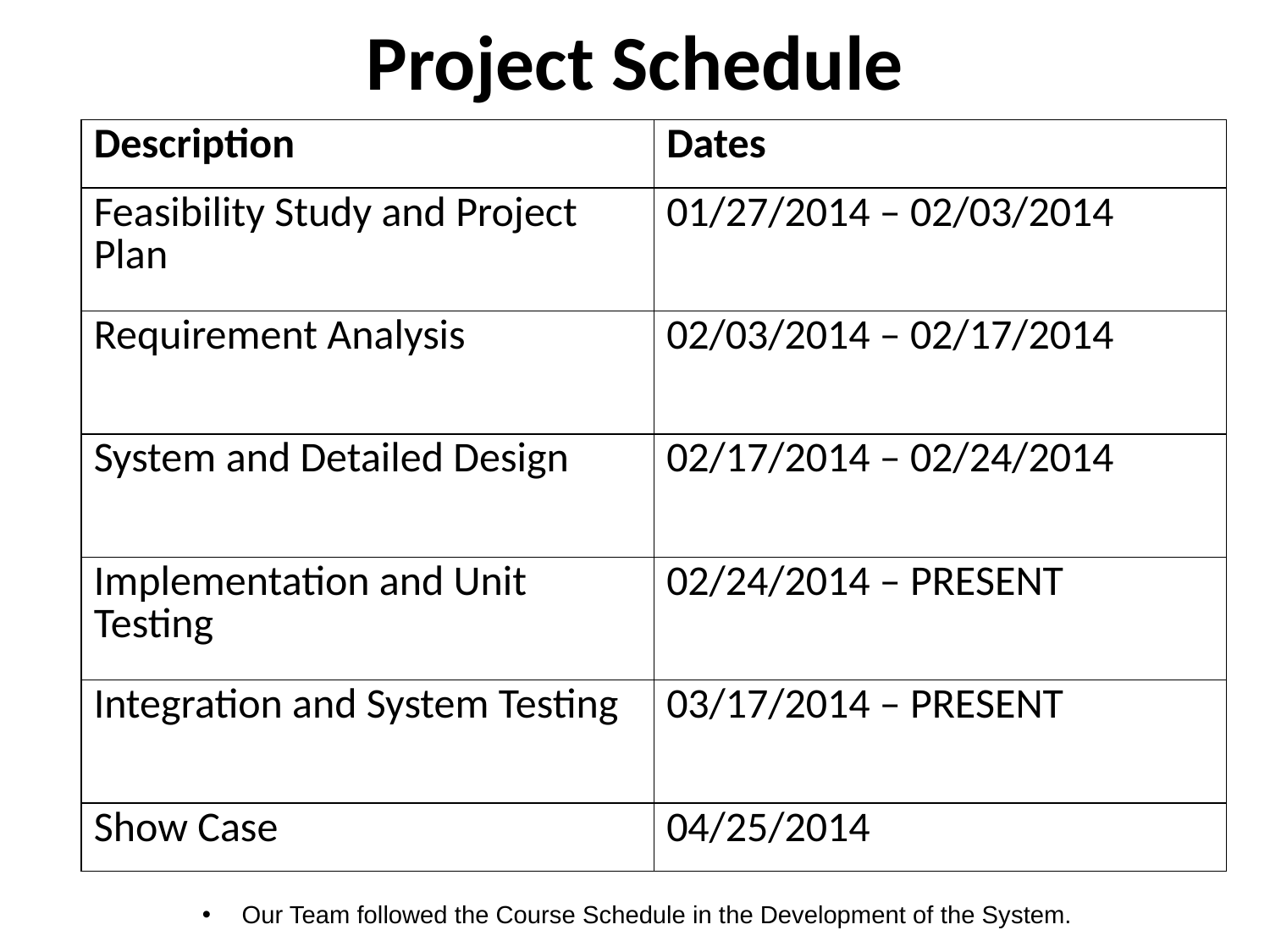

# Project Schedule
| Description | Dates |
| --- | --- |
| Feasibility Study and Project Plan | 01/27/2014 – 02/03/2014 |
| Requirement Analysis | 02/03/2014 – 02/17/2014 |
| System and Detailed Design | 02/17/2014 – 02/24/2014 |
| Implementation and Unit Testing | 02/24/2014 – PRESENT |
| Integration and System Testing | 03/17/2014 – PRESENT |
| Show Case | 04/25/2014 |
Our Team followed the Course Schedule in the Development of the System.